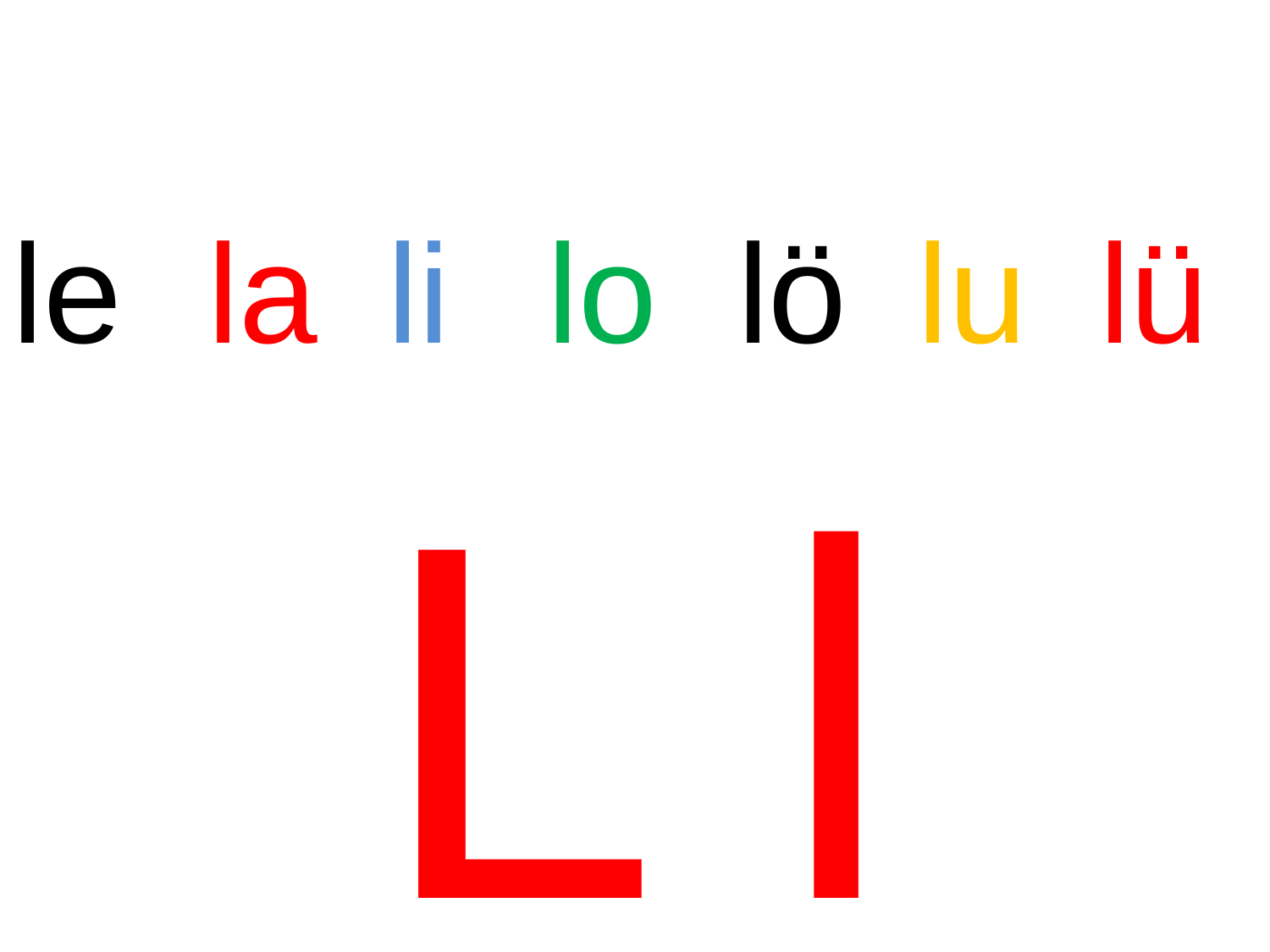

le
la

li
lo
lö
lu
lü
L l